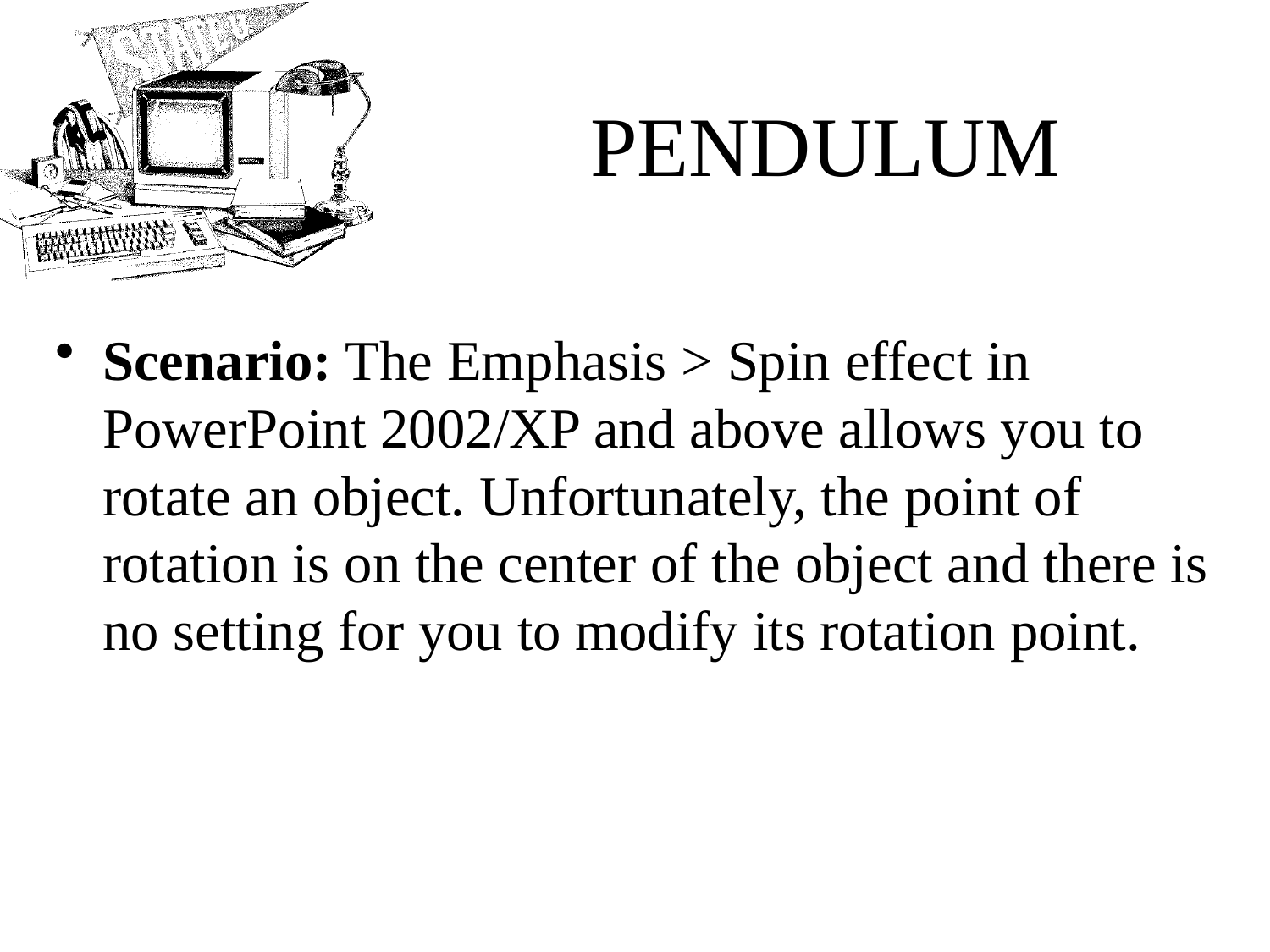

# PENDULUM
Scenario: The Emphasis > Spin effect in PowerPoint 2002/XP and above allows you to rotate an object. Unfortunately, the point of rotation is on the center of the object and there is no setting for you to modify its rotation point.